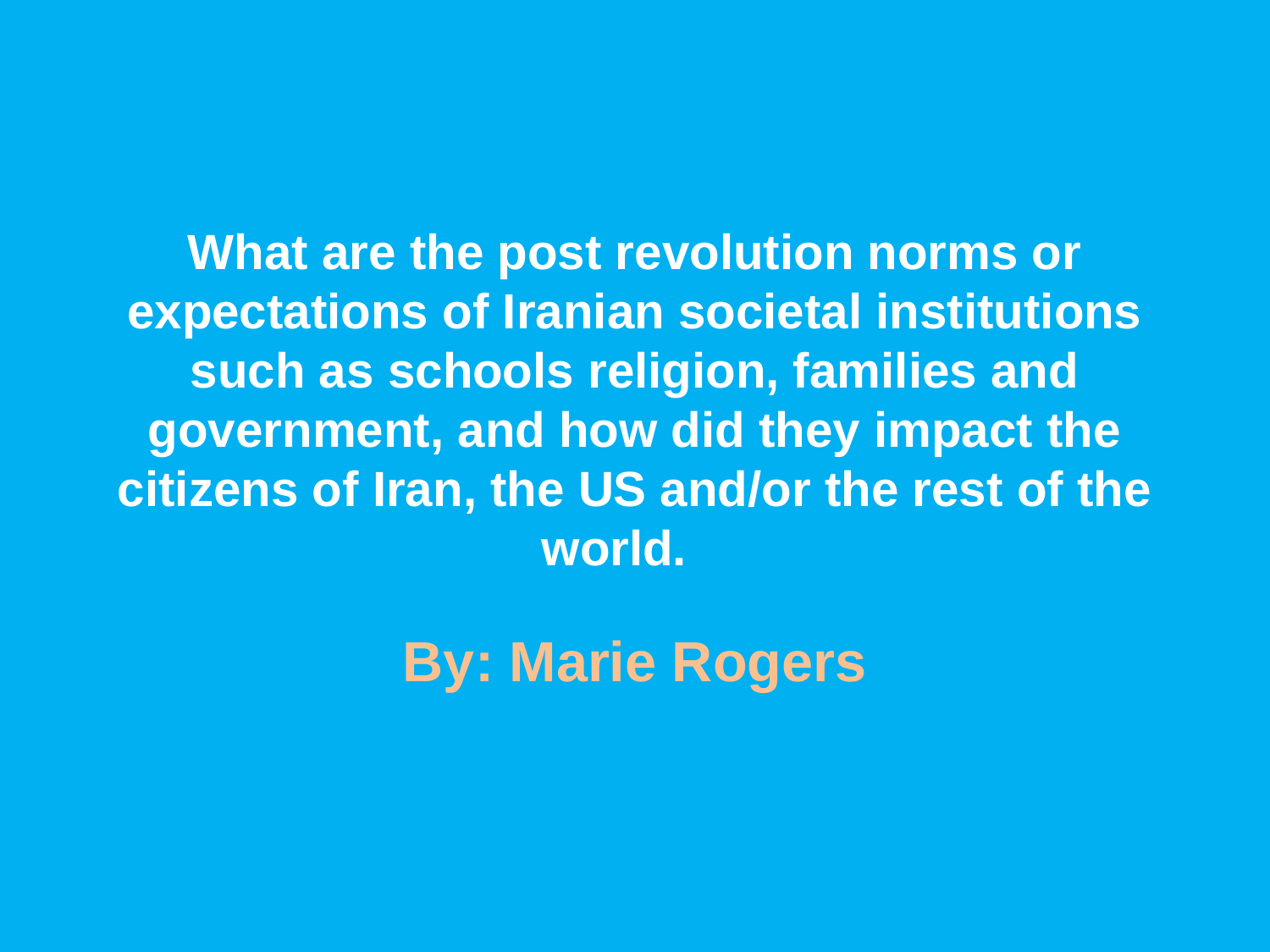

# What are the post revolution norms or expectations of Iranian societal institutions such as schools religion, families and government, and how did they impact the citizens of Iran, the US and/or the rest of the world.

By: Marie Rogers